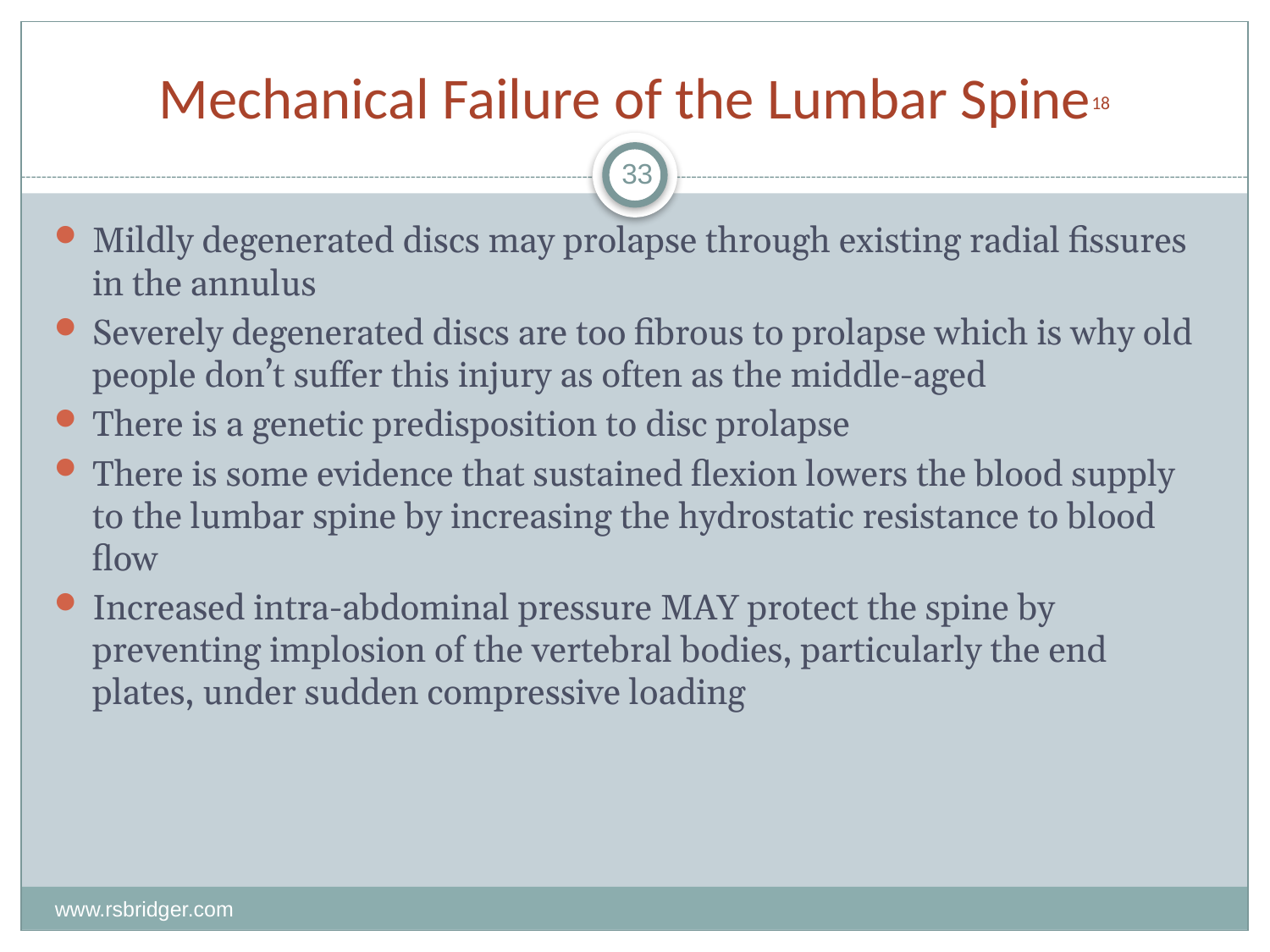

# Mechanical Failure of the Lumbar Spine18
33
Mildly degenerated discs may prolapse through existing radial fissures in the annulus
Severely degenerated discs are too fibrous to prolapse which is why old people don’t suffer this injury as often as the middle-aged
There is a genetic predisposition to disc prolapse
There is some evidence that sustained flexion lowers the blood supply to the lumbar spine by increasing the hydrostatic resistance to blood flow
Increased intra-abdominal pressure MAY protect the spine by preventing implosion of the vertebral bodies, particularly the end plates, under sudden compressive loading
www.rsbridger.com